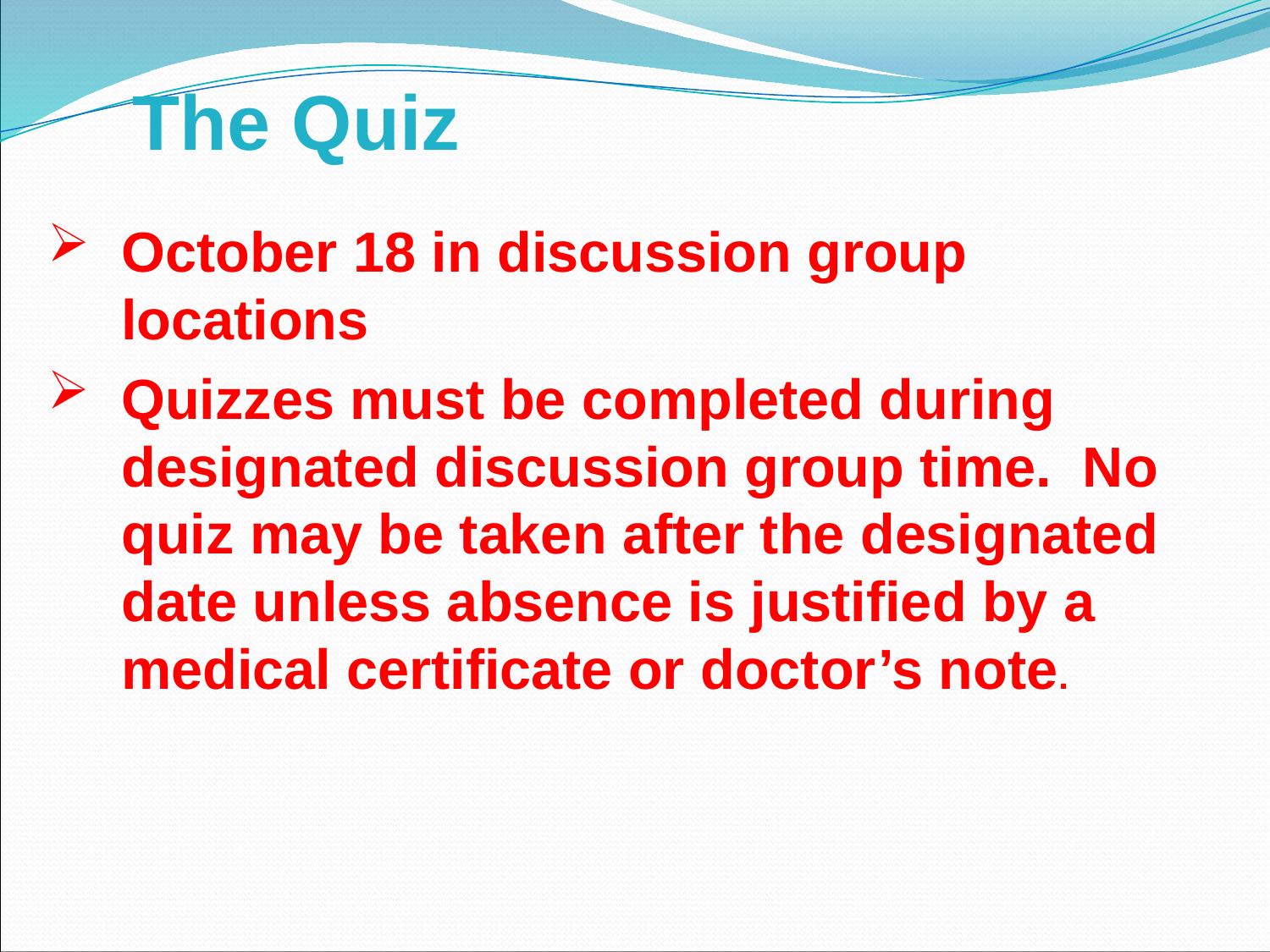

The Quiz
October 18 in discussion group locations
Quizzes must be completed during designated discussion group time.  No quiz may be taken after the designated date unless absence is justified by a medical certificate or doctor’s note.